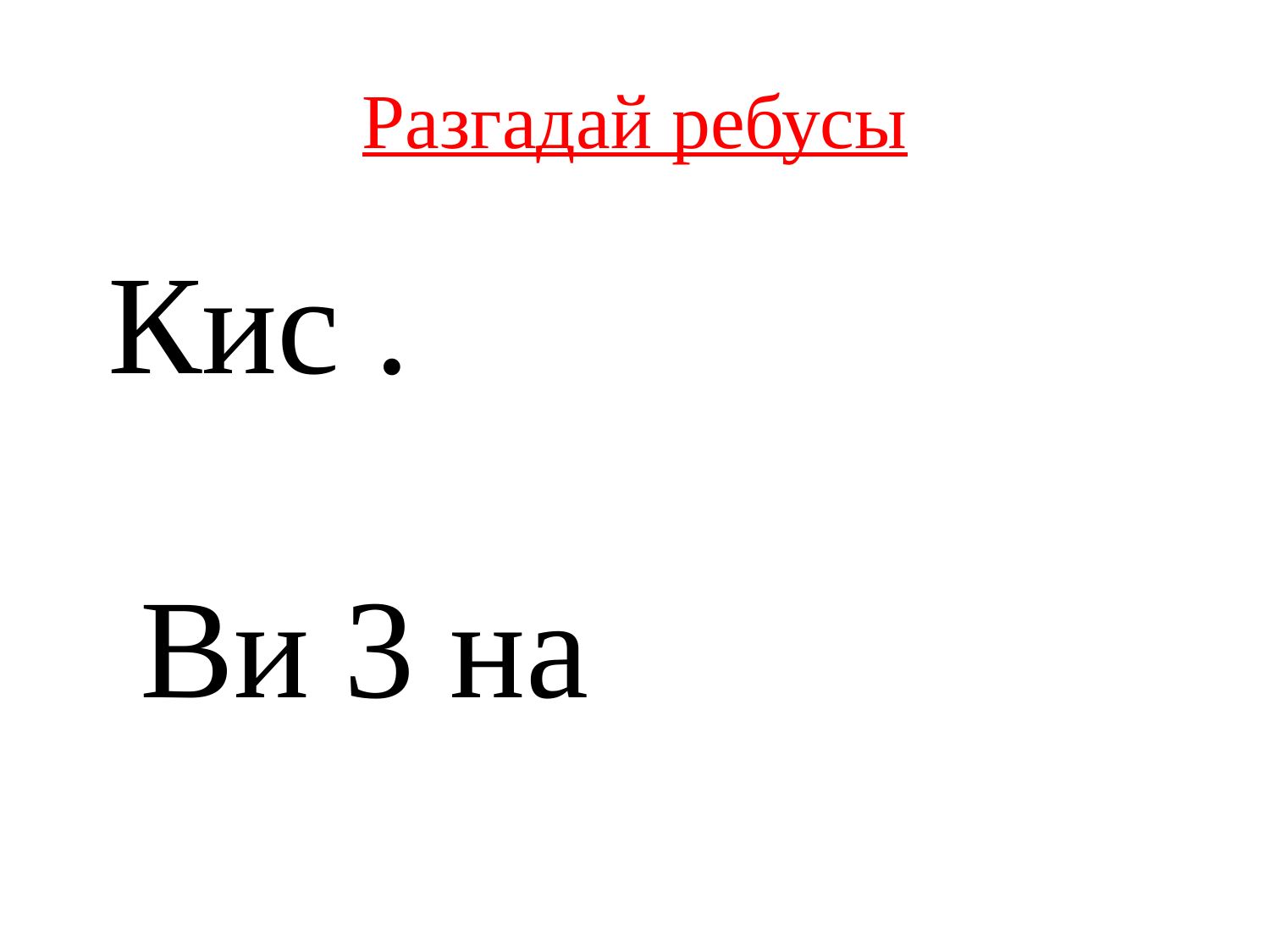

# Разгадай ребусы
Кис .
Ви 3 на